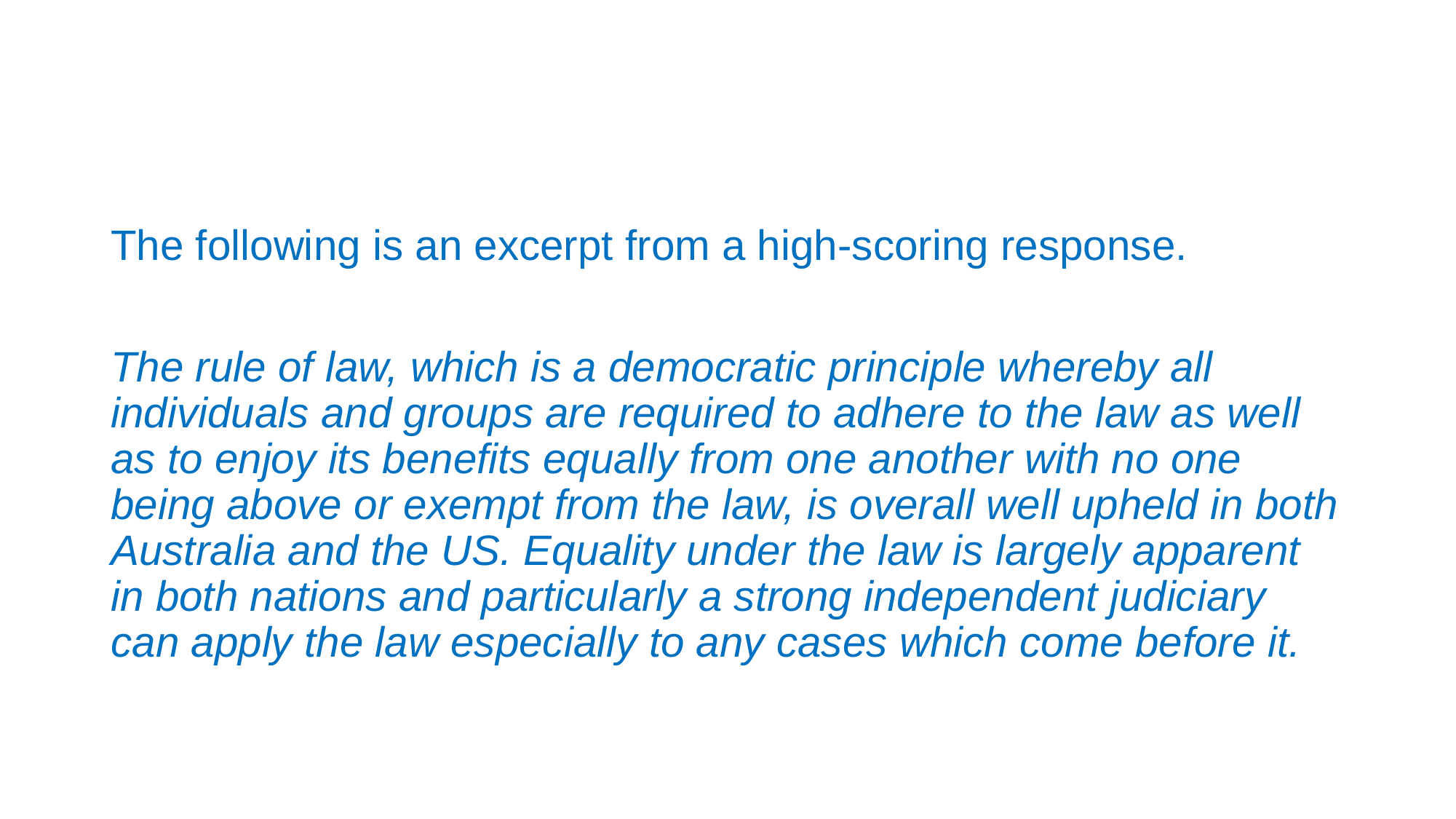

#
The following is an excerpt from a high-scoring response.

The rule of law, which is a democratic principle whereby all individuals and groups are required to adhere to the law as well as to enjoy its benefits equally from one another with no one being above or exempt from the law, is overall well upheld in both Australia and the US. Equality under the law is largely apparent in both nations and particularly a strong independent judiciary can apply the law especially to any cases which come before it.